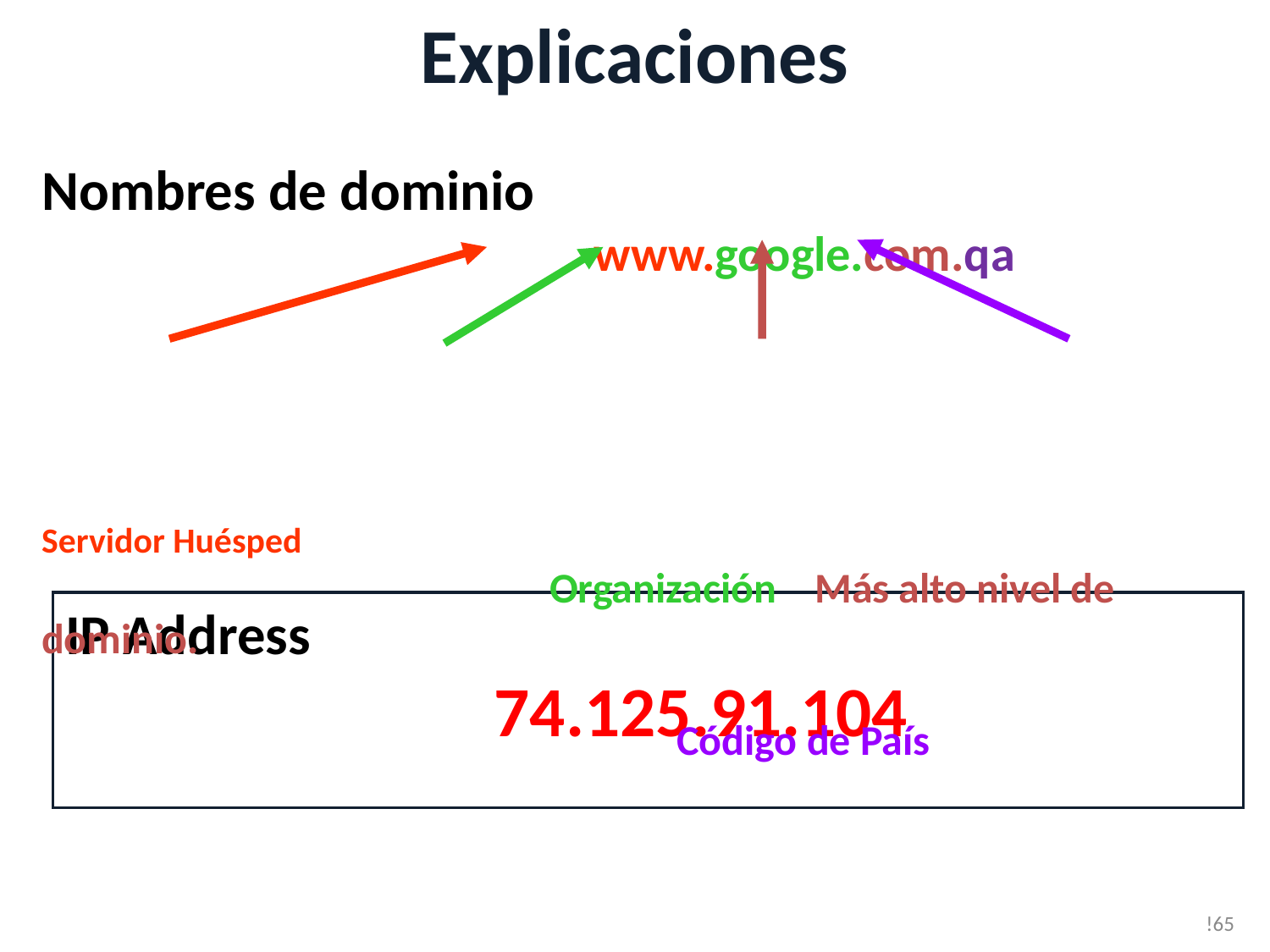

# Explicaciones
Nombres de dominio
			                  www.google.com.qa

Servidor Huésped
 				Organización    Más alto nivel de dominio.
														Código de País

IP Address
			   74.125.91.104
!65